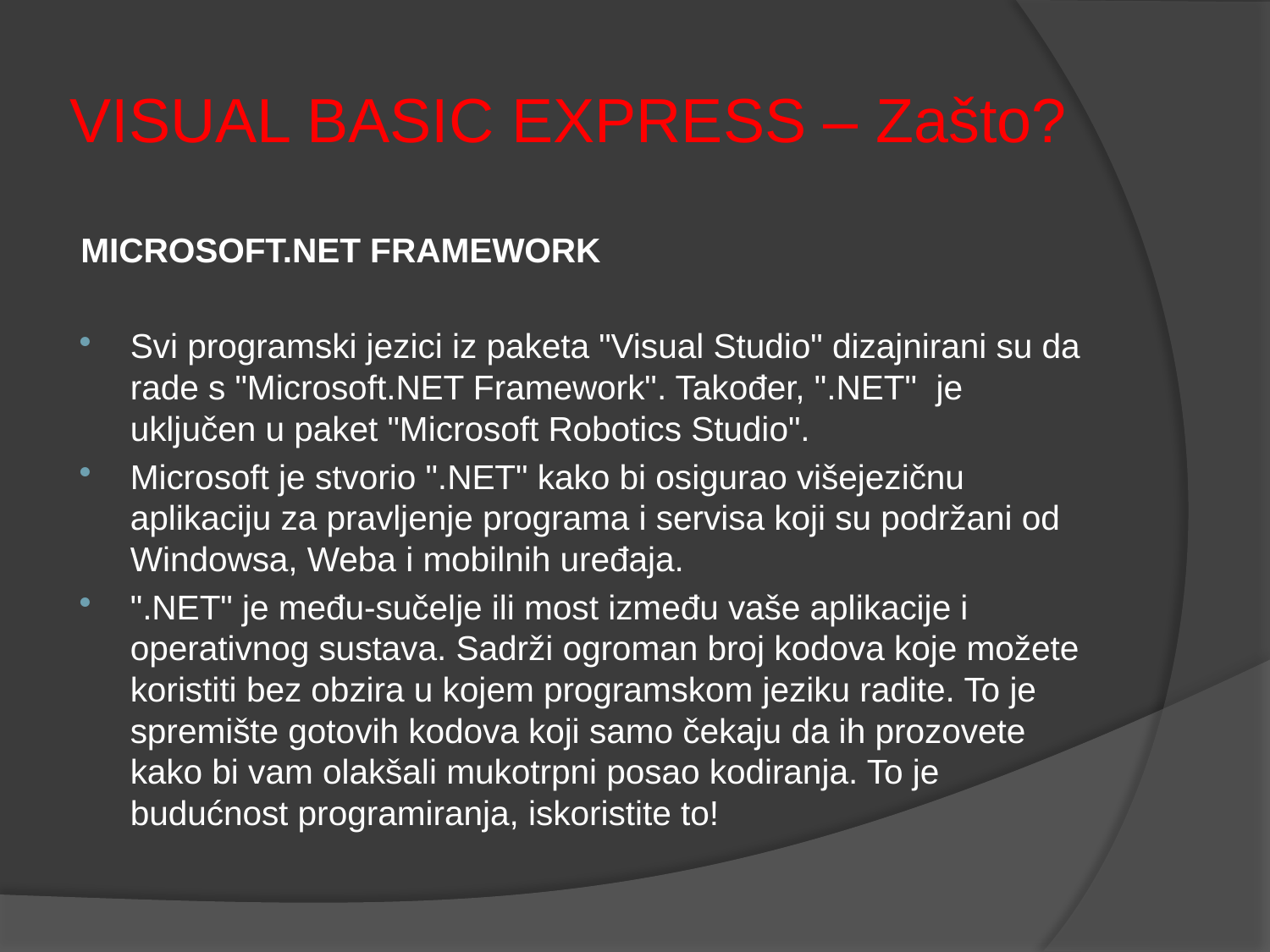

# VISUAL BASIC EXPRESS – Zašto?
MICROSOFT.NET FRAMEWORK

Svi programski jezici iz paketa "Visual Studio" dizajnirani su da rade s "Microsoft.NET Framework". Također, ".NET"  je uključen u paket "Microsoft Robotics Studio".
Microsoft je stvorio ".NET" kako bi osigurao višejezičnu aplikaciju za pravljenje programa i servisa koji su podržani od Windowsa, Weba i mobilnih uređaja.
".NET" je među-sučelje ili most između vaše aplikacije i operativnog sustava. Sadrži ogroman broj kodova koje možete koristiti bez obzira u kojem programskom jeziku radite. To je spremište gotovih kodova koji samo čekaju da ih prozovete kako bi vam olakšali mukotrpni posao kodiranja. To je budućnost programiranja, iskoristite to!